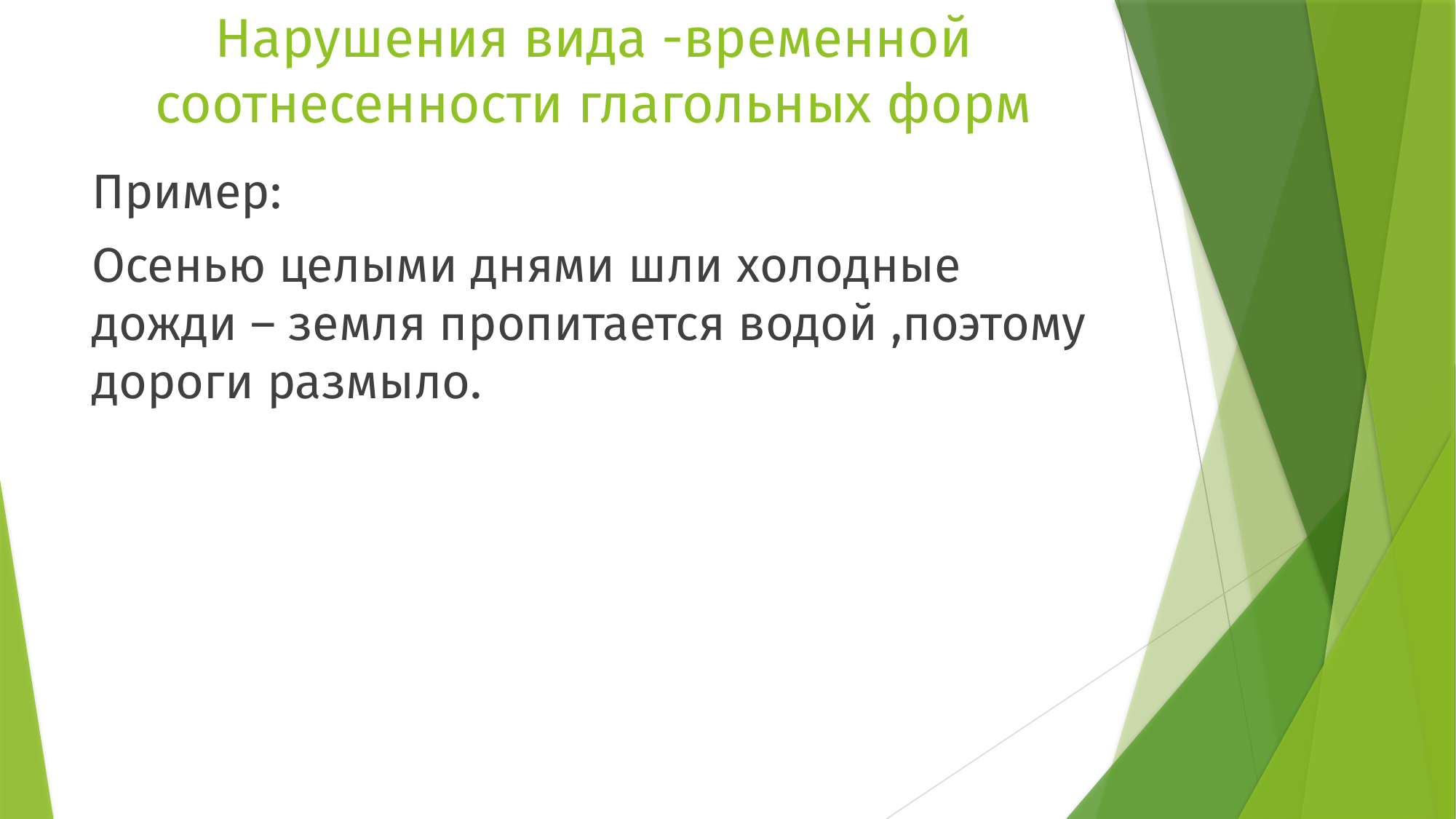

# Нарушения вида -временной соотнесенности глагольных форм
Пример:
Осенью целыми днями шли холодные дожди – земля пропитается водой ,поэтому дороги размыло.